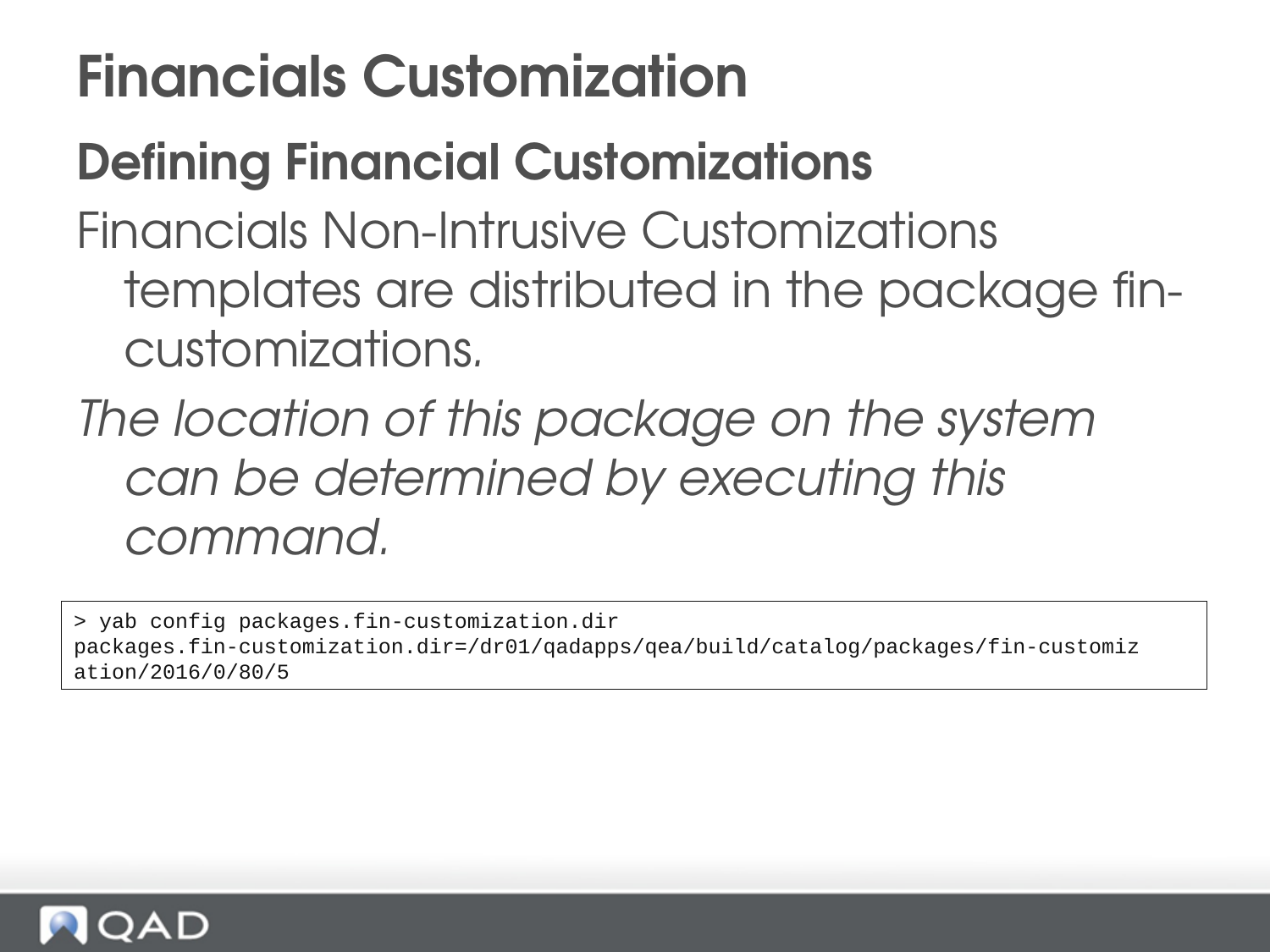

# Financials Customization
Defining Financial Customizations
Financials Non-Intrusive Customizations templates are distributed in the package fin-customizations.
The location of this package on the system can be determined by executing this command.

> yab config packages.fin-customization.dir
packages.fin-customization.dir=/dr01/qadapps/qea/build/catalog/packages/fin-customiz
ation/2016/0/80/5